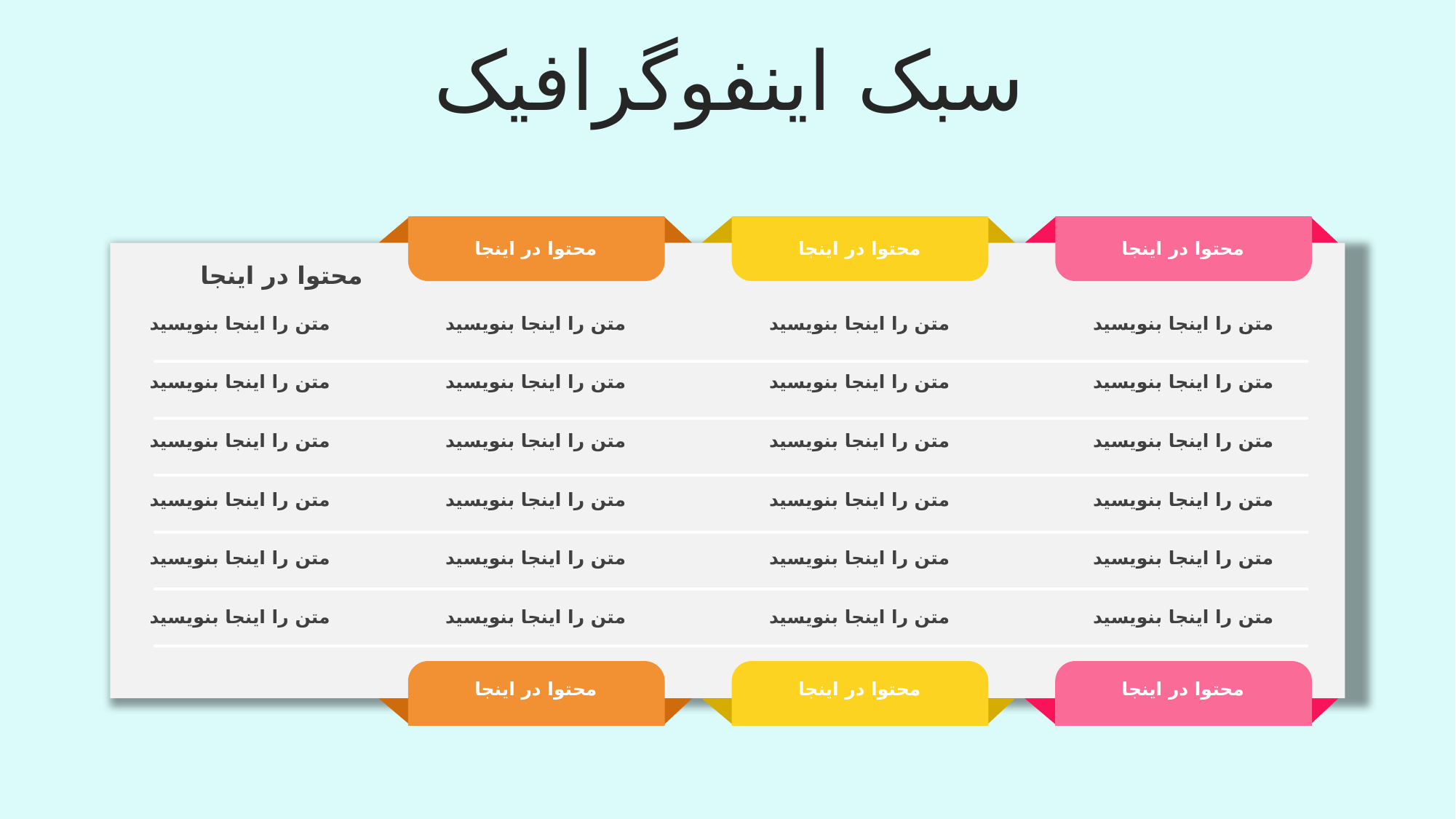

سبک اینفوگرافیک
| محتوا در اینجا | محتوا در اینجا | محتوا در اینجا | محتوا در اینجا |
| --- | --- | --- | --- |
| متن را اینجا بنویسید | متن را اینجا بنویسید | متن را اینجا بنویسید | متن را اینجا بنویسید |
| متن را اینجا بنویسید | متن را اینجا بنویسید | متن را اینجا بنویسید | متن را اینجا بنویسید |
| متن را اینجا بنویسید | متن را اینجا بنویسید | متن را اینجا بنویسید | متن را اینجا بنویسید |
| متن را اینجا بنویسید | متن را اینجا بنویسید | متن را اینجا بنویسید | متن را اینجا بنویسید |
| متن را اینجا بنویسید | متن را اینجا بنویسید | متن را اینجا بنویسید | متن را اینجا بنویسید |
| متن را اینجا بنویسید | متن را اینجا بنویسید | متن را اینجا بنویسید | متن را اینجا بنویسید |
|  | محتوا در اینجا | محتوا در اینجا | محتوا در اینجا |